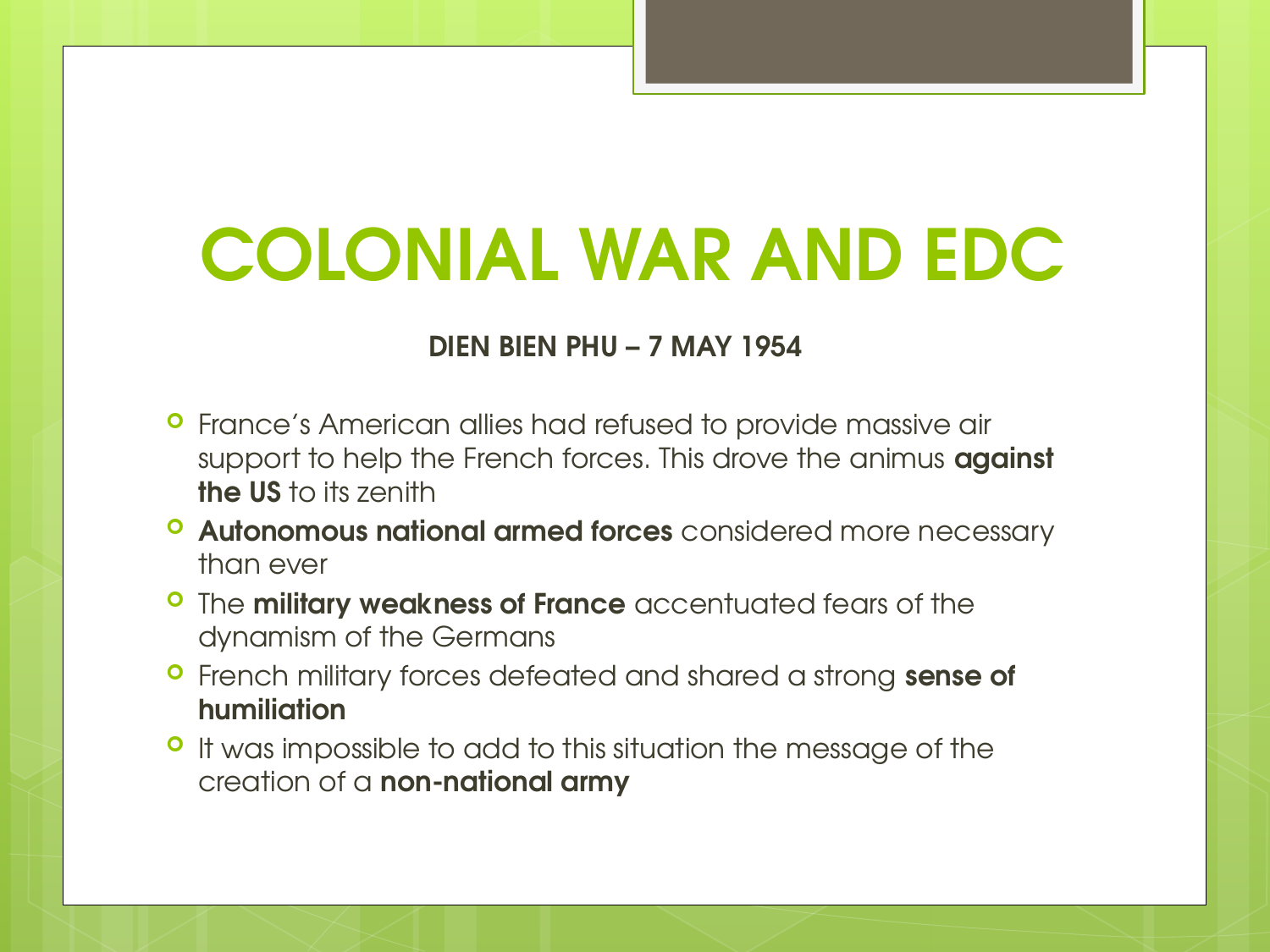

# COLONIAL WAR AND EDC
DIEN BIEN PHU – 7 MAY 1954

France’s American allies had refused to provide massive air support to help the French forces. This drove the animus against the US to its zenith
Autonomous national armed forces considered more necessary than ever
The military weakness of France accentuated fears of the dynamism of the Germans
French military forces defeated and shared a strong sense of humiliation
It was impossible to add to this situation the message of the creation of a non-national army